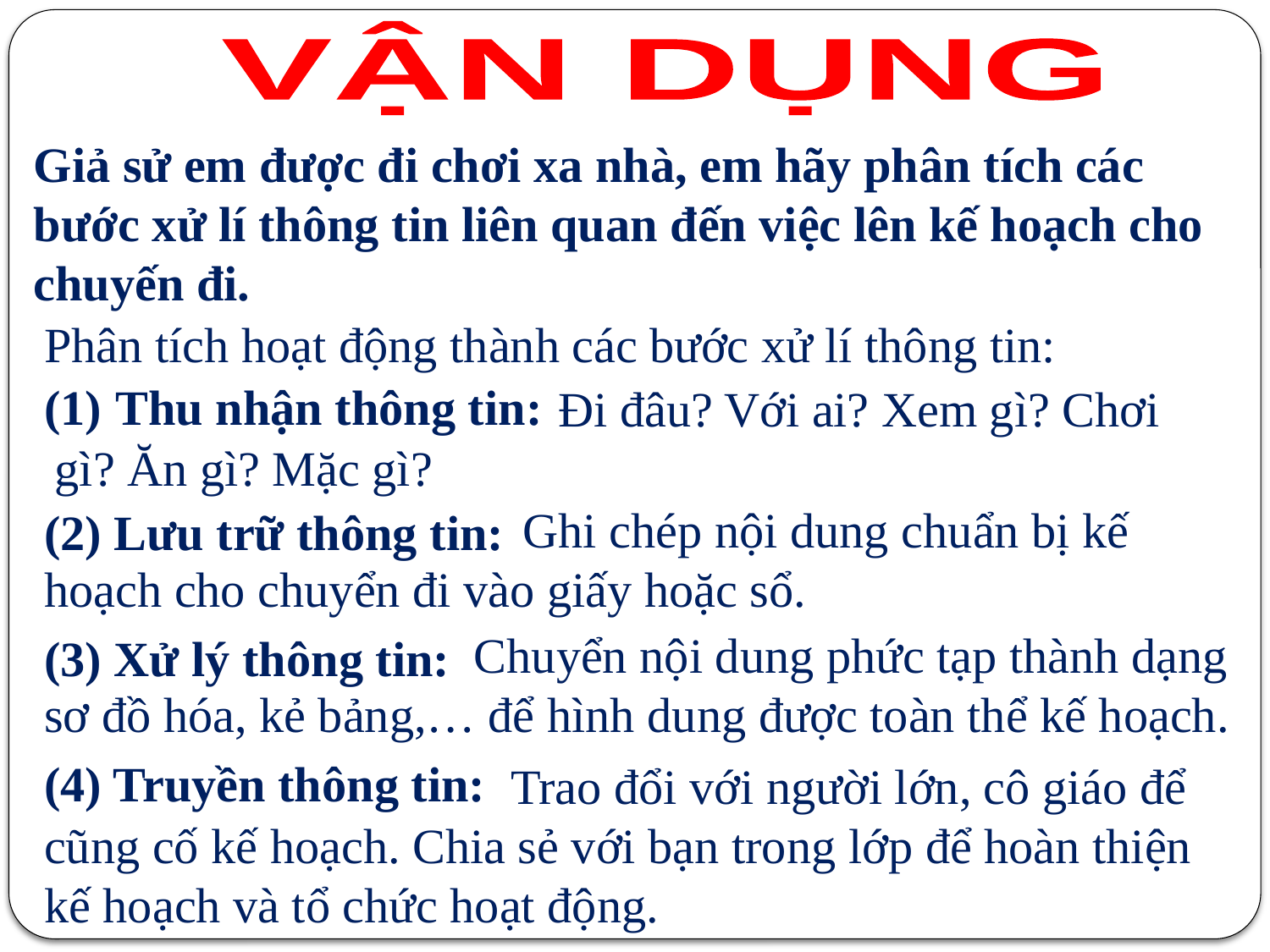

VẬN DỤNG
Giả sử em được đi chơi xa nhà, em hãy phân tích các bước xử lí thông tin liên quan đến việc lên kế hoạch cho chuyến đi.
Phân tích hoạt động thành các bước xử lí thông tin:
Thu nhận thông tin:

(2) Lưu trữ thông tin:

(3) Xử lý thông tin:

(4) Truyền thông tin:
                                         Đi đâu? Với ai? Xem gì? Chơi gì? Ăn gì? Mặc gì?
                                       Ghi chép nội dung chuẩn bị kế hoạch cho chuyển đi vào giấy hoặc sổ.
                                   Chuyển nội dung phức tạp thành dạng sơ đồ hóa, kẻ bảng,… để hình dung được toàn thể kế hoạch.
                                      Trao đổi với người lớn, cô giáo để cũng cố kế hoạch. Chia sẻ với bạn trong lớp để hoàn thiện kế hoạch và tổ chức hoạt động.